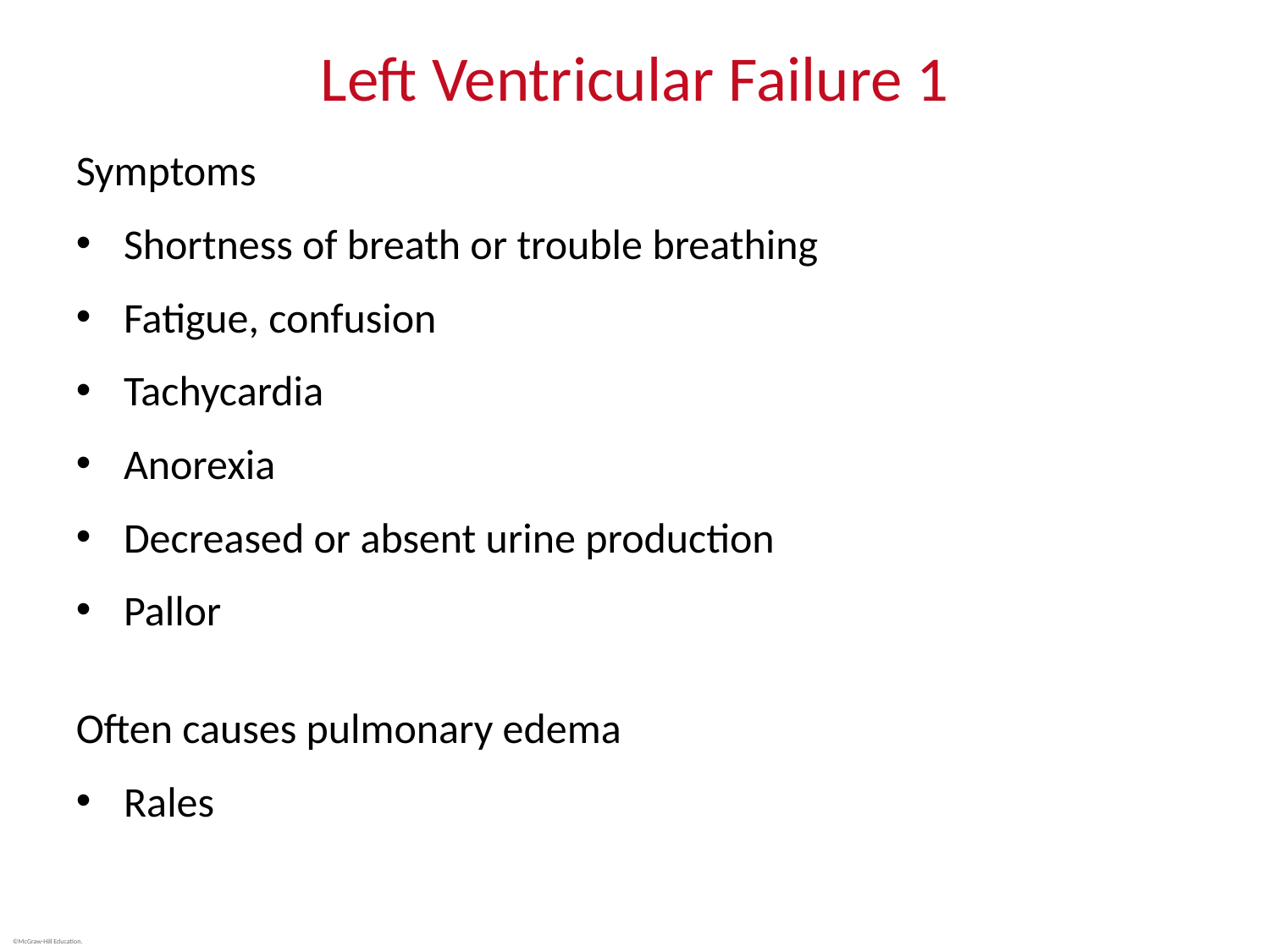

# Left Ventricular Failure 1
Symptoms
Shortness of breath or trouble breathing
Fatigue, confusion
Tachycardia
Anorexia
Decreased or absent urine production
Pallor
Often causes pulmonary edema
Rales